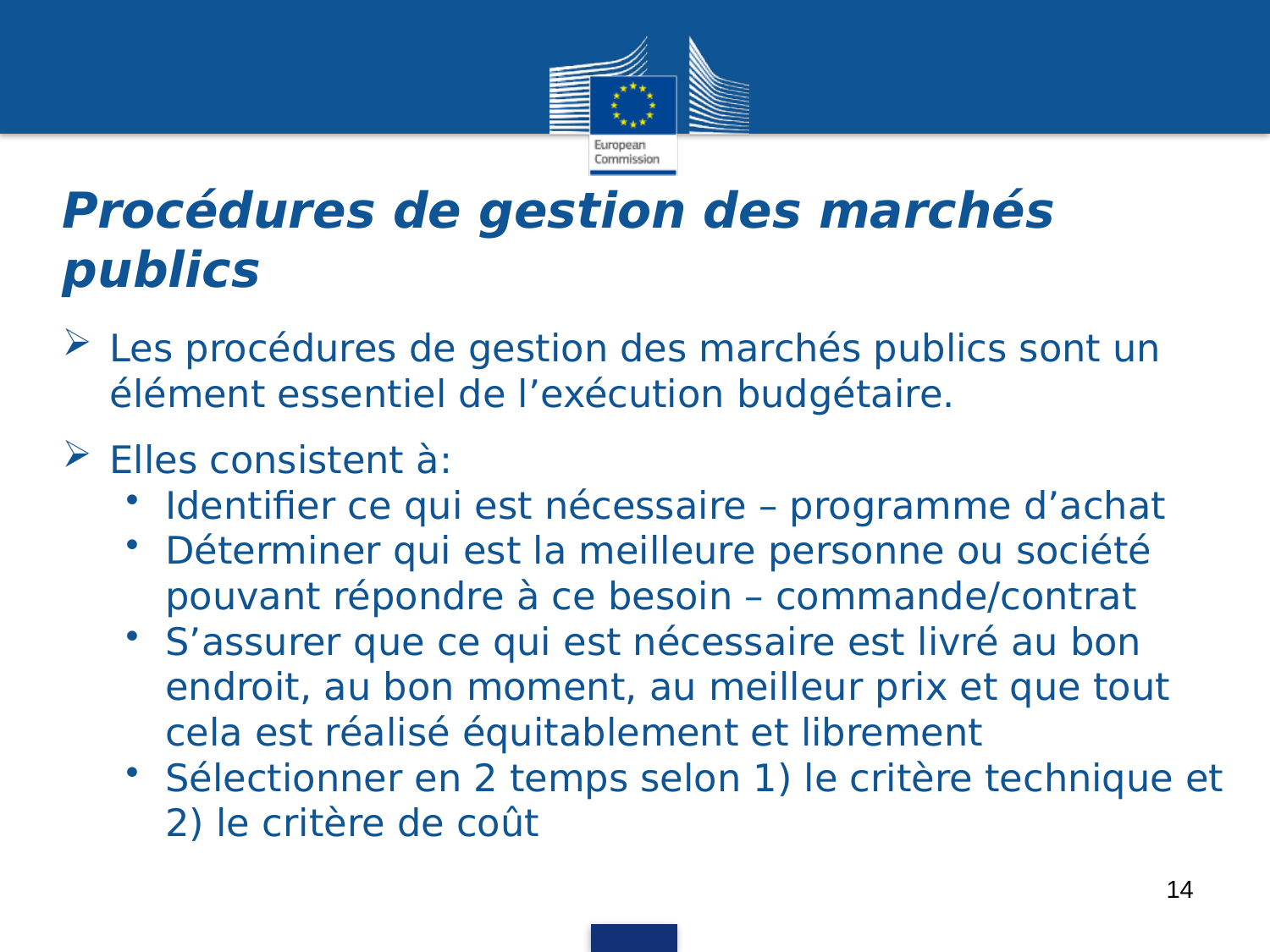

# Procédures de gestion des marchés publics
Les procédures de gestion des marchés publics sont un élément essentiel de l’exécution budgétaire.
Elles consistent à:
Identifier ce qui est nécessaire – programme d’achat
Déterminer qui est la meilleure personne ou société pouvant répondre à ce besoin – commande/contrat
S’assurer que ce qui est nécessaire est livré au bon endroit, au bon moment, au meilleur prix et que tout cela est réalisé équitablement et librement
Sélectionner en 2 temps selon 1) le critère technique et 2) le critère de coût

14